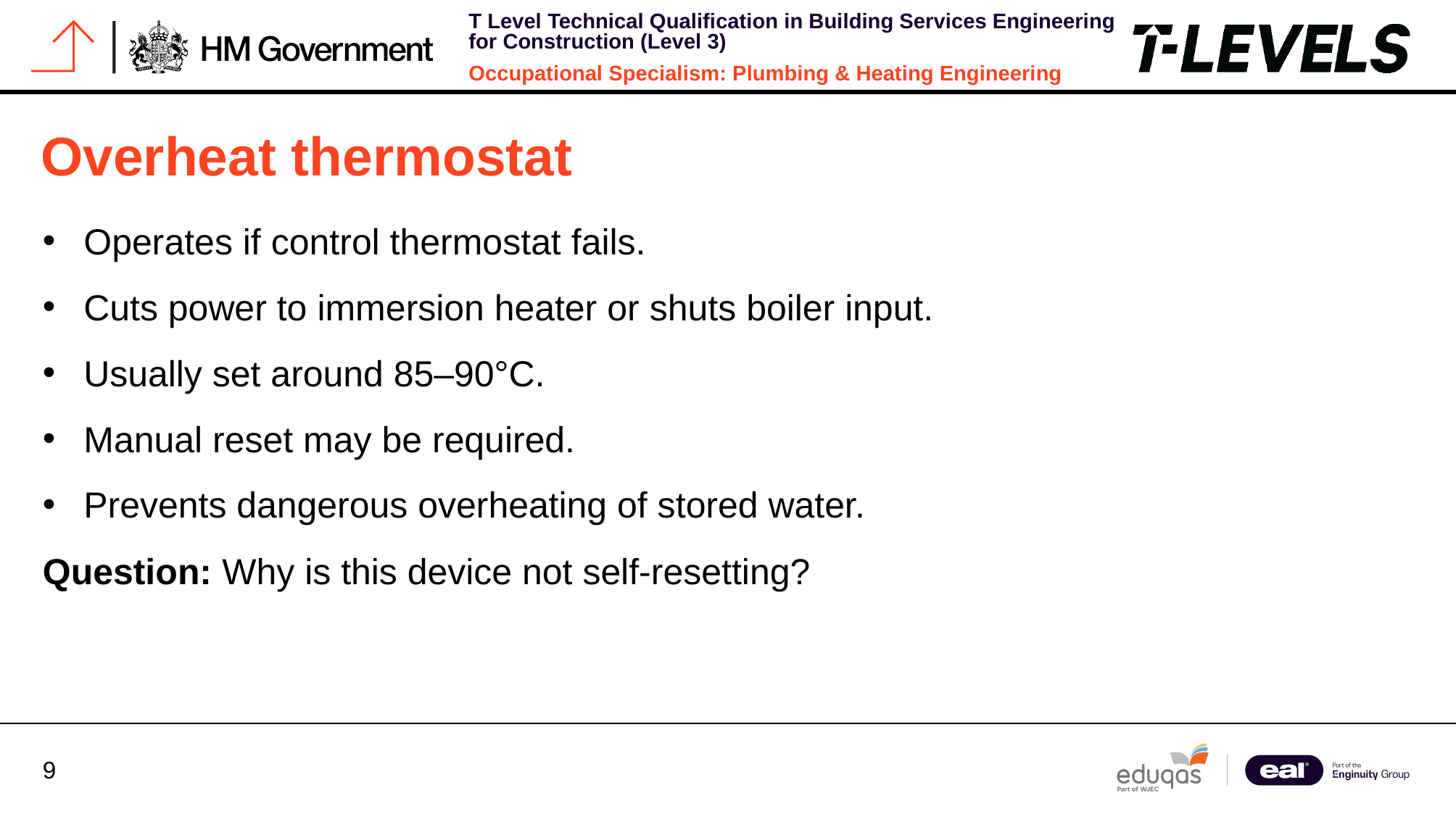

# Overheat thermostat
Operates if control thermostat fails.
Cuts power to immersion heater or shuts boiler input.
Usually set around 85–90°C.
Manual reset may be required.
Prevents dangerous overheating of stored water.
Question: Why is this device not self-resetting?